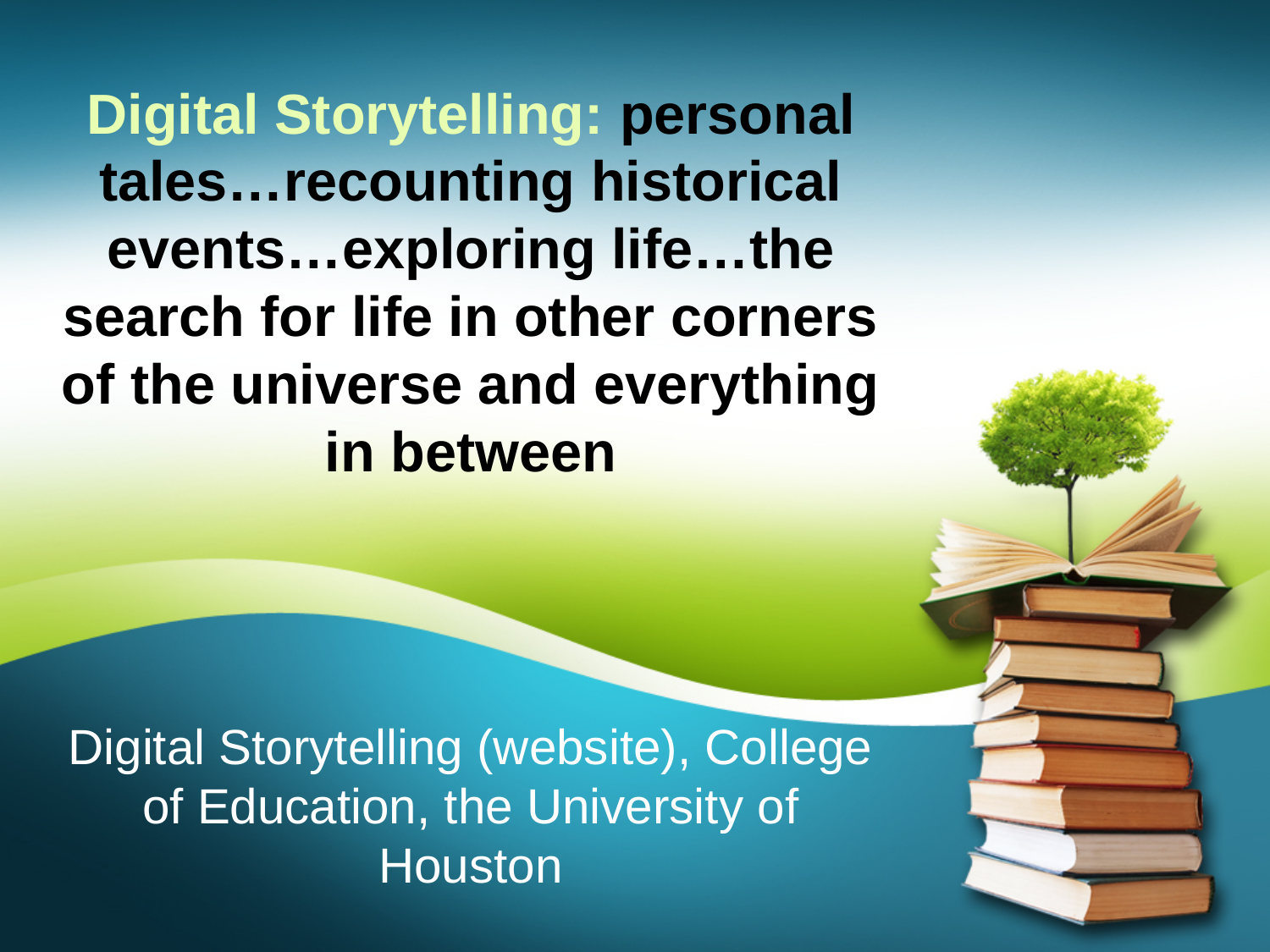

# Digital Storytelling: personal tales…recounting historical events…exploring life…the search for life in other corners of the universe and everything in between
Digital Storytelling (website), College of Education, the University of Houston